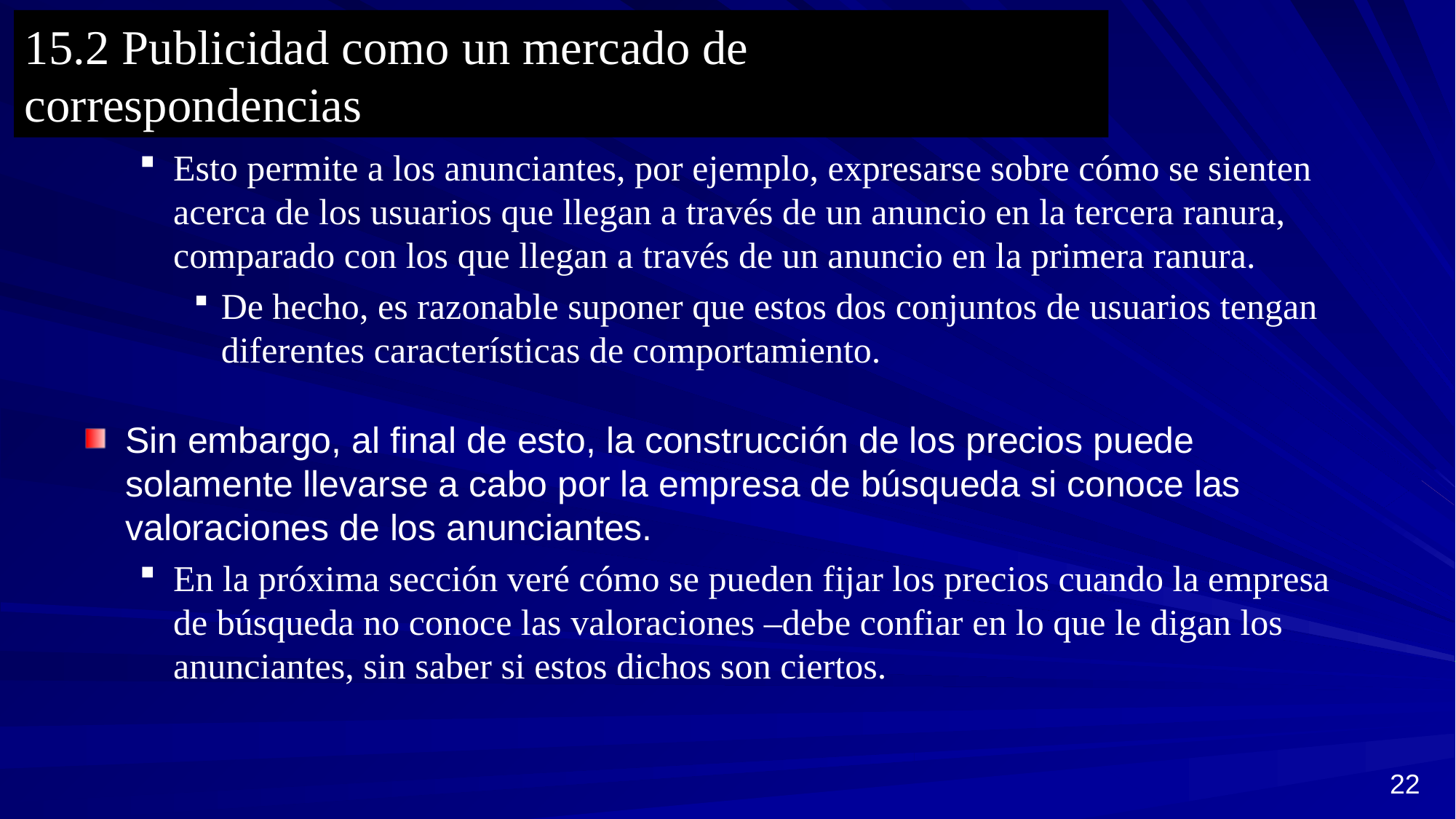

15.2 Publicidad como un mercado de correspondencias
Esto permite a los anunciantes, por ejemplo, expresarse sobre cómo se sienten acerca de los usuarios que llegan a través de un anuncio en la tercera ranura, comparado con los que llegan a través de un anuncio en la primera ranura.
De hecho, es razonable suponer que estos dos conjuntos de usuarios tengan diferentes características de comportamiento.

Sin embargo, al final de esto, la construcción de los precios puede solamente llevarse a cabo por la empresa de búsqueda si conoce las valoraciones de los anunciantes.
En la próxima sección veré cómo se pueden fijar los precios cuando la empresa de búsqueda no conoce las valoraciones –debe confiar en lo que le digan los anunciantes, sin saber si estos dichos son ciertos.
22